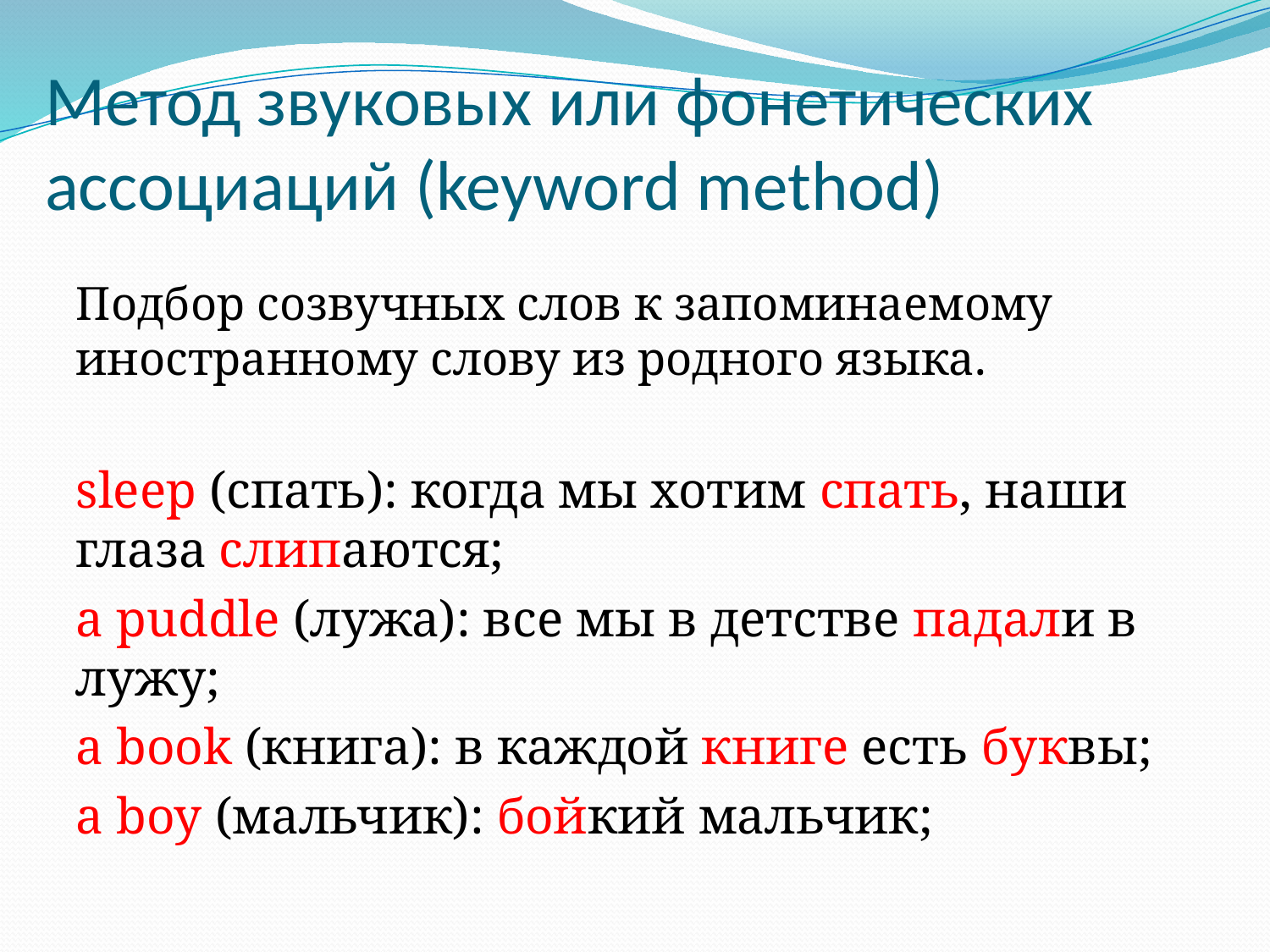

# Метод звуковых или фонетических ассоциаций (keyword method)
Подбор созвучных слов к запоминаемому иностранному слову из родного языка.

slееp (спать): когда мы хотим спать, наши глаза слипаются;
a puddle (лужа): все мы в детстве падали в лужу;
a book (книга): в каждой книге есть буквы;
a boy (мальчик): бойкий мальчик;